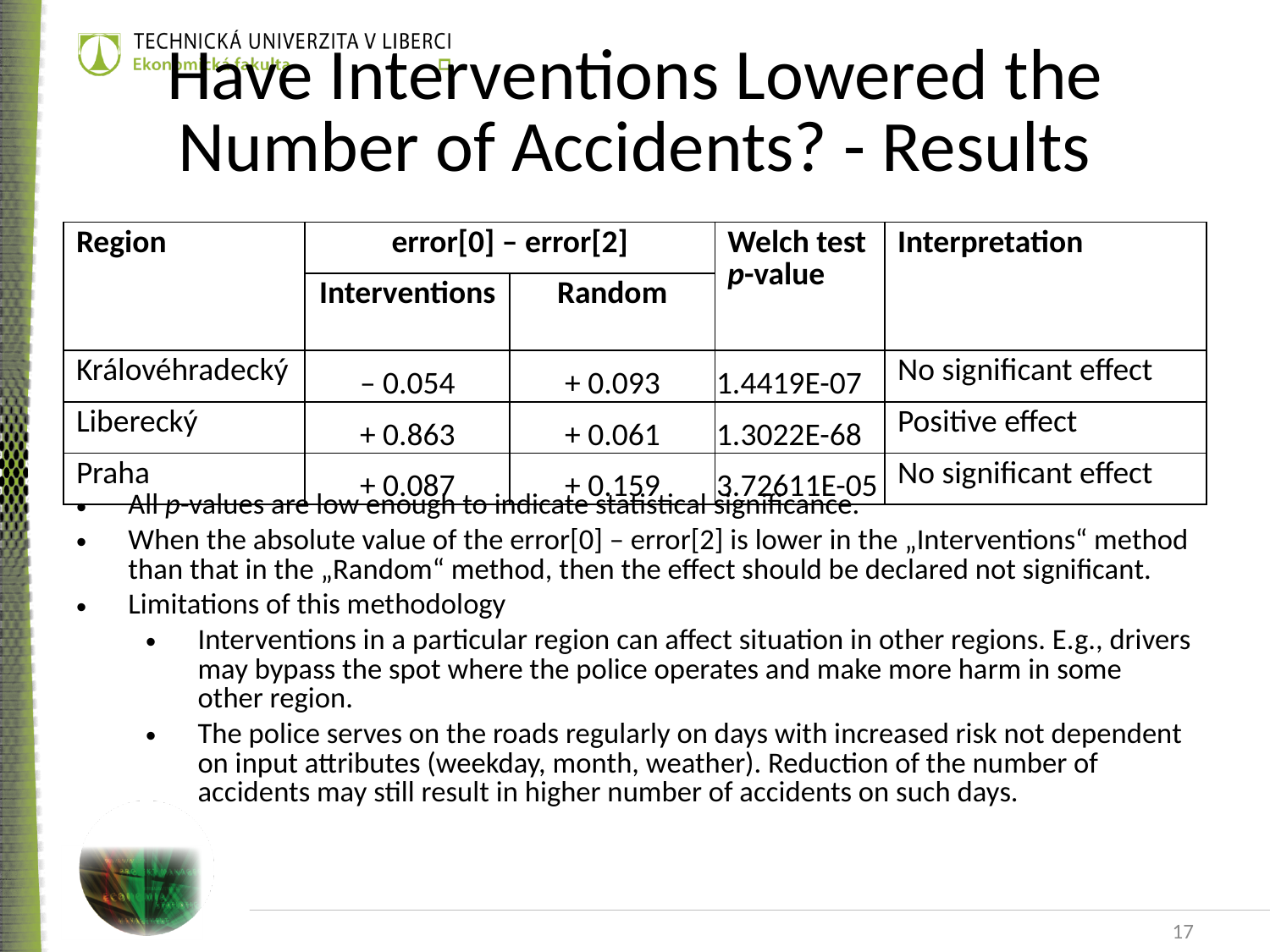

# Have Interventions Lowered the Number of Accidents? - Results
| Region | error[0] – error[2] |  | Welch test p-value | Interpretation |
| --- | --- | --- | --- | --- |
|  | Interventions | Random |  |  |
| Královéhradecký | – 0.054 | + 0.093 | 1.4419E-07 | No significant effect |
| Liberecký | + 0.863 | + 0.061 | 1.3022E-68 | Positive effect |
| Praha | + 0.087 | + 0.159 | 3.72611E-05 | No significant effect |
All p-values are low enough to indicate statistical significance.
When the absolute value of the error[0] – error[2] is lower in the „Interventions“ method than that in the „Random“ method, then the effect should be declared not significant.
Limitations of this methodology
Interventions in a particular region can affect situation in other regions. E.g., drivers may bypass the spot where the police operates and make more harm in some other region.
The police serves on the roads regularly on days with increased risk not dependent on input attributes (weekday, month, weather). Reduction of the number of accidents may still result in higher number of accidents on such days.
17